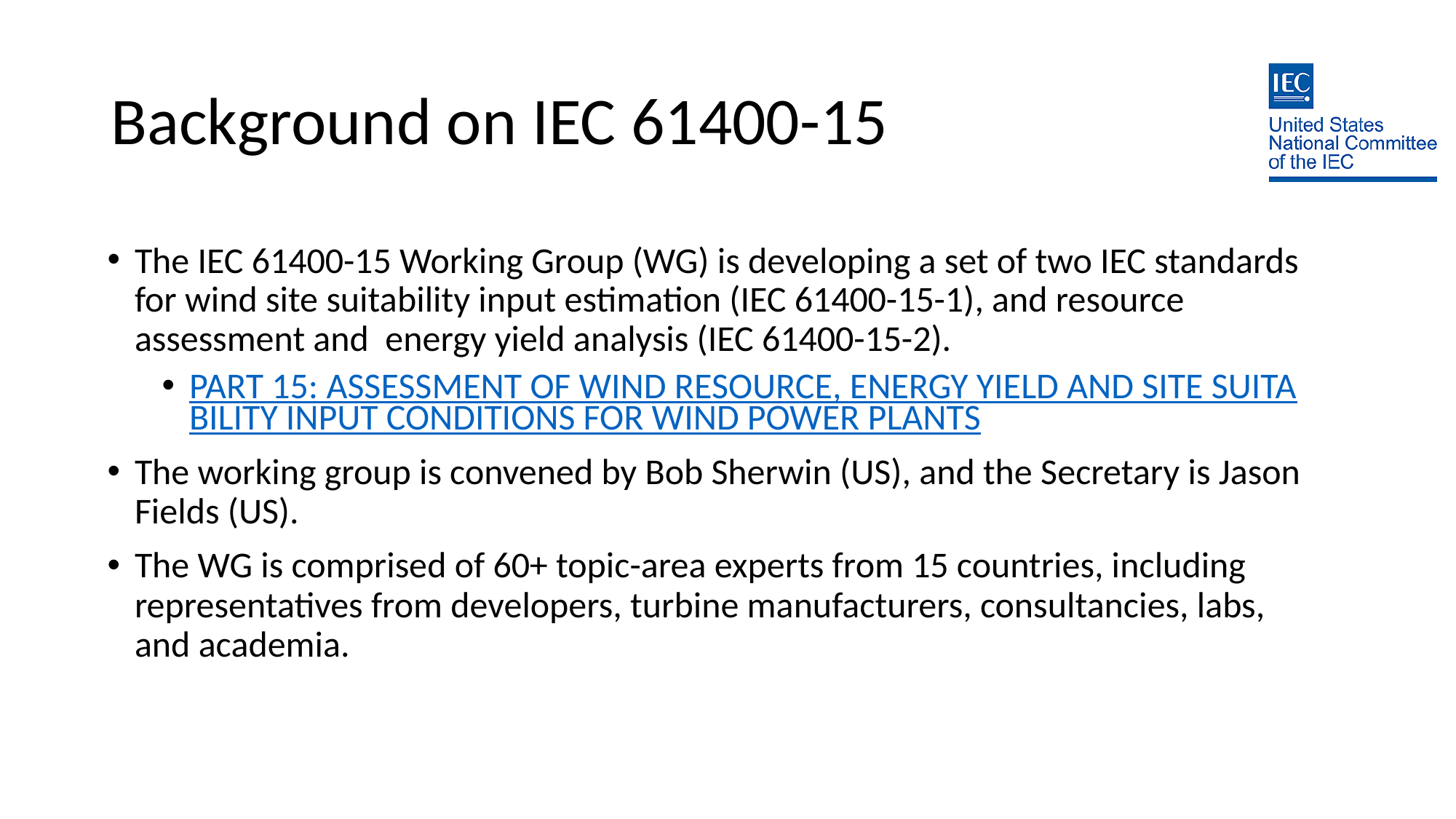

# Background on IEC 61400-15
The IEC 61400-15 Working Group (WG) is developing a set of two IEC standards for wind site suitability input estimation (IEC 61400-15-1), and resource assessment and  energy yield analysis (IEC 61400-15-2).
PART 15: ASSESSMENT OF WIND RESOURCE, ENERGY YIELD AND SITE SUITABILITY INPUT CONDITIONS FOR WIND POWER PLANTS
The working group is convened by Bob Sherwin (US), and the Secretary is Jason Fields (US).
The WG is comprised of 60+ topic-area experts from 15 countries, including representatives from developers, turbine manufacturers, consultancies, labs, and academia.

29 September 2020
3